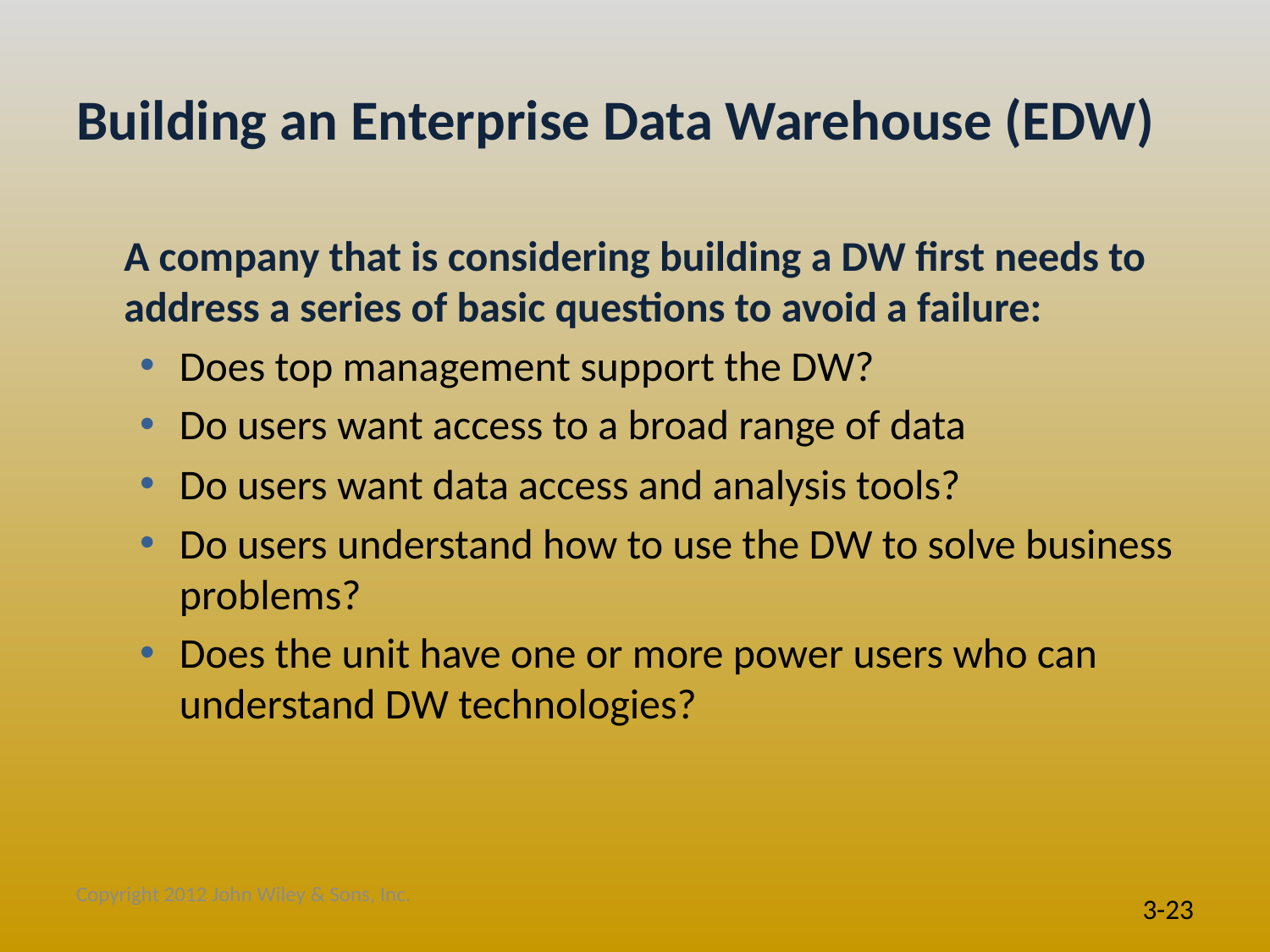

# Building an Enterprise Data Warehouse (EDW)
A company that is considering building a DW first needs to address a series of basic questions to avoid a failure:
Does top management support the DW?
Do users want access to a broad range of data
Do users want data access and analysis tools?
Do users understand how to use the DW to solve business problems?
Does the unit have one or more power users who can understand DW technologies?
Copyright 2012 John Wiley & Sons, Inc.
3-23